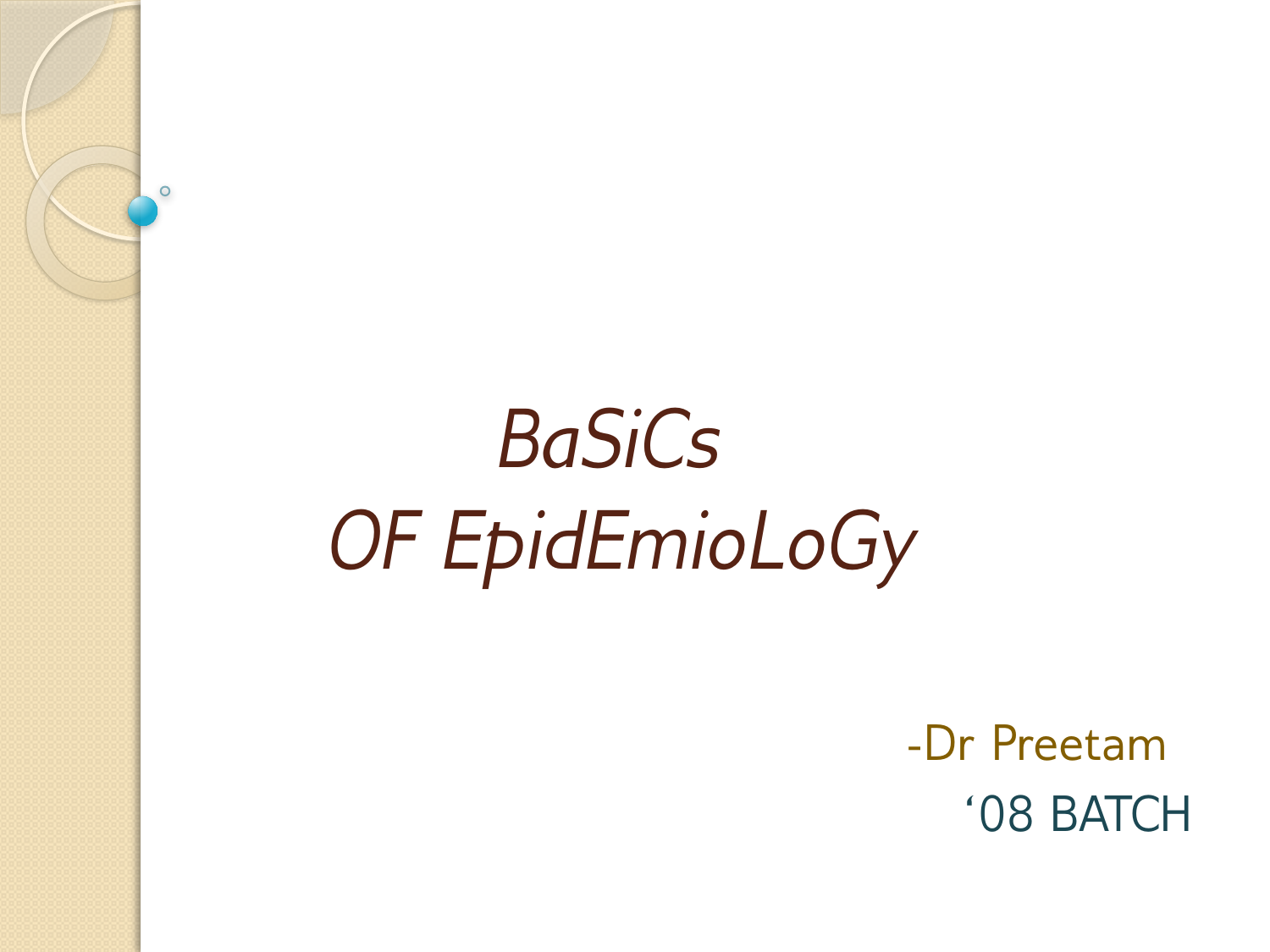

# BaSiCs OF EpidEmioLoGy

                                                  -Dr Preetam
                                                      ‘08 BATCH